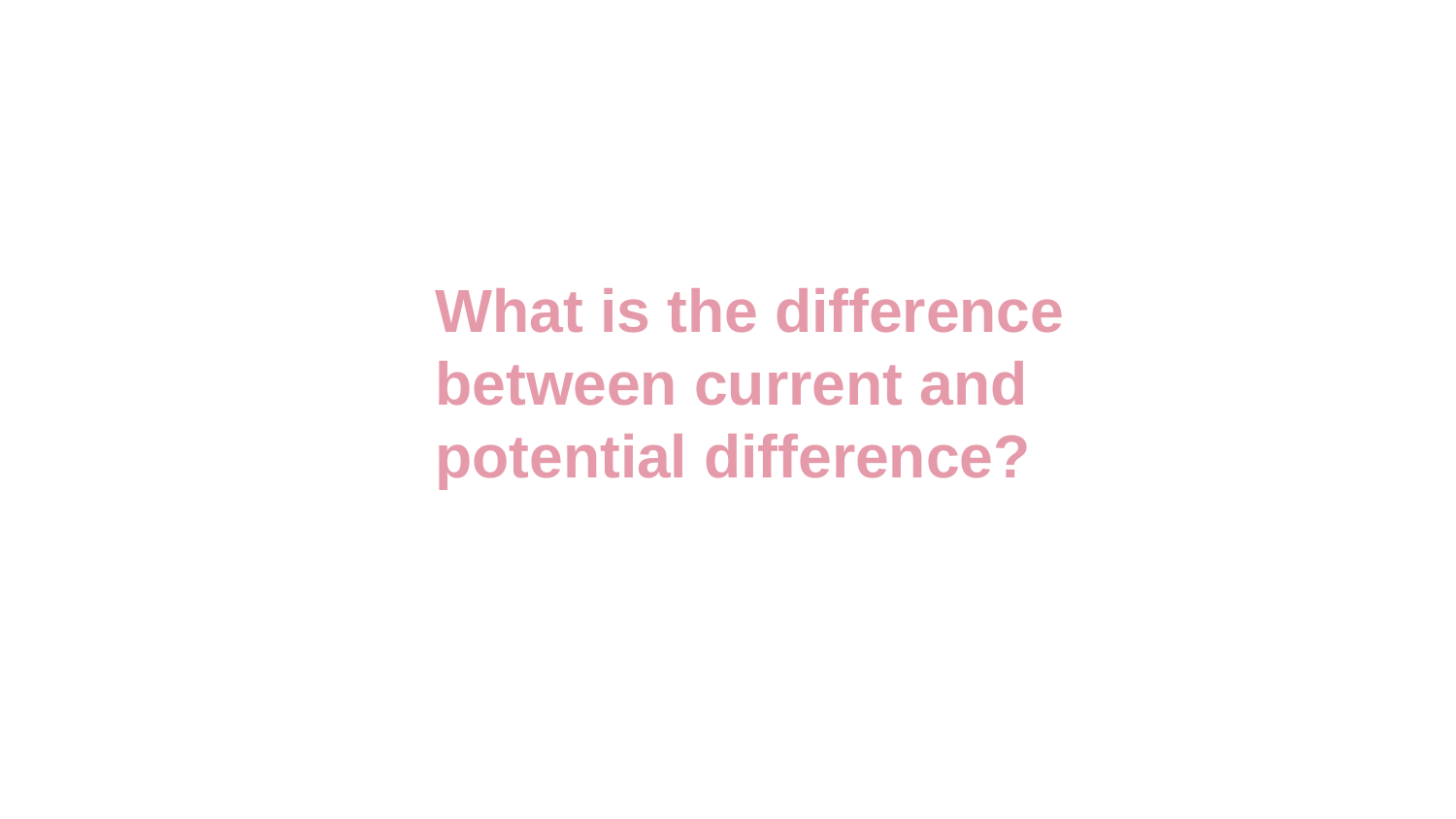

What is the difference between current and potential difference?